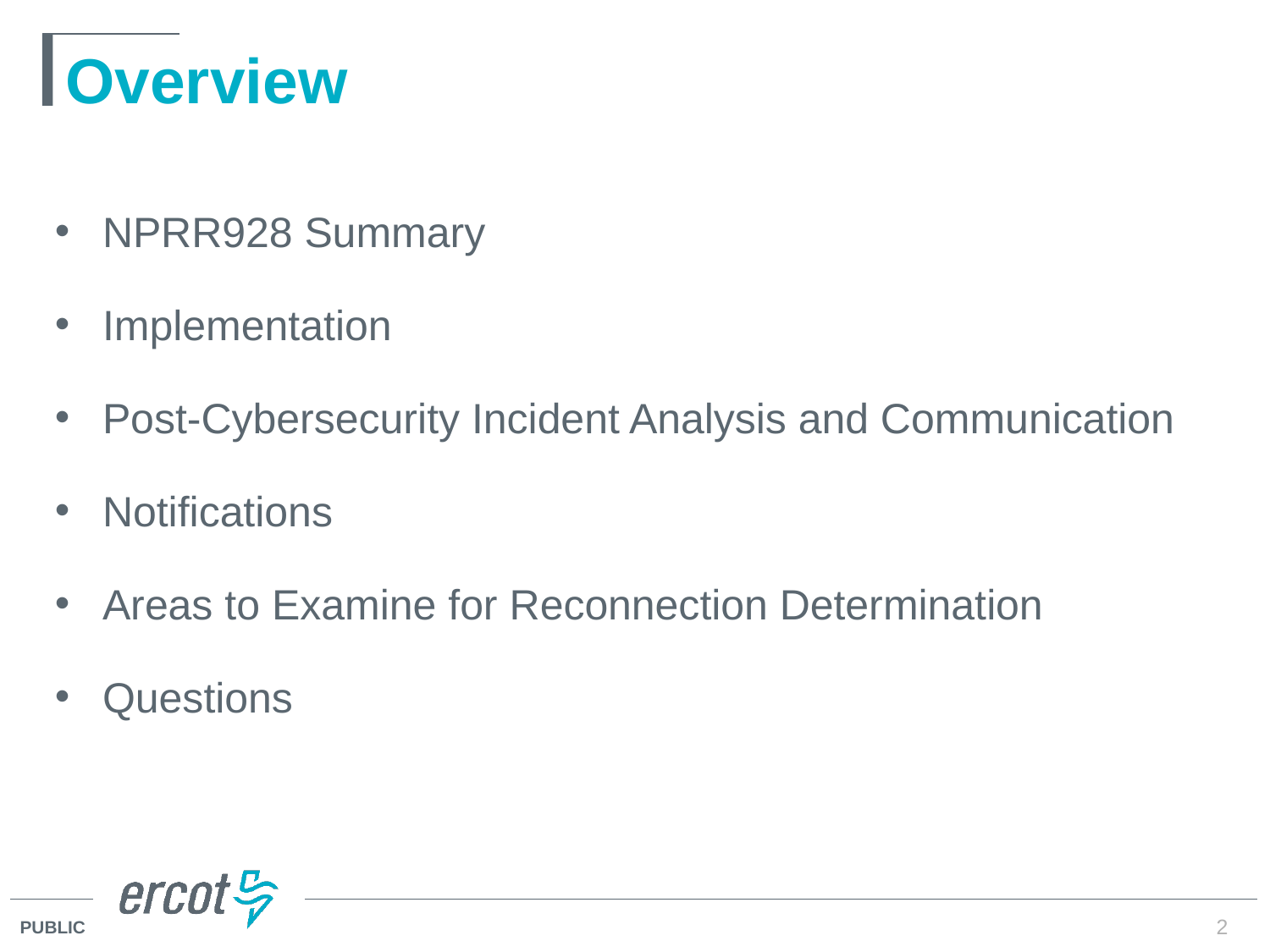

# Overview

NPRR928 Summary
Implementation
Post-Cybersecurity Incident Analysis and Communication
Notifications
Areas to Examine for Reconnection Determination
Questions

2